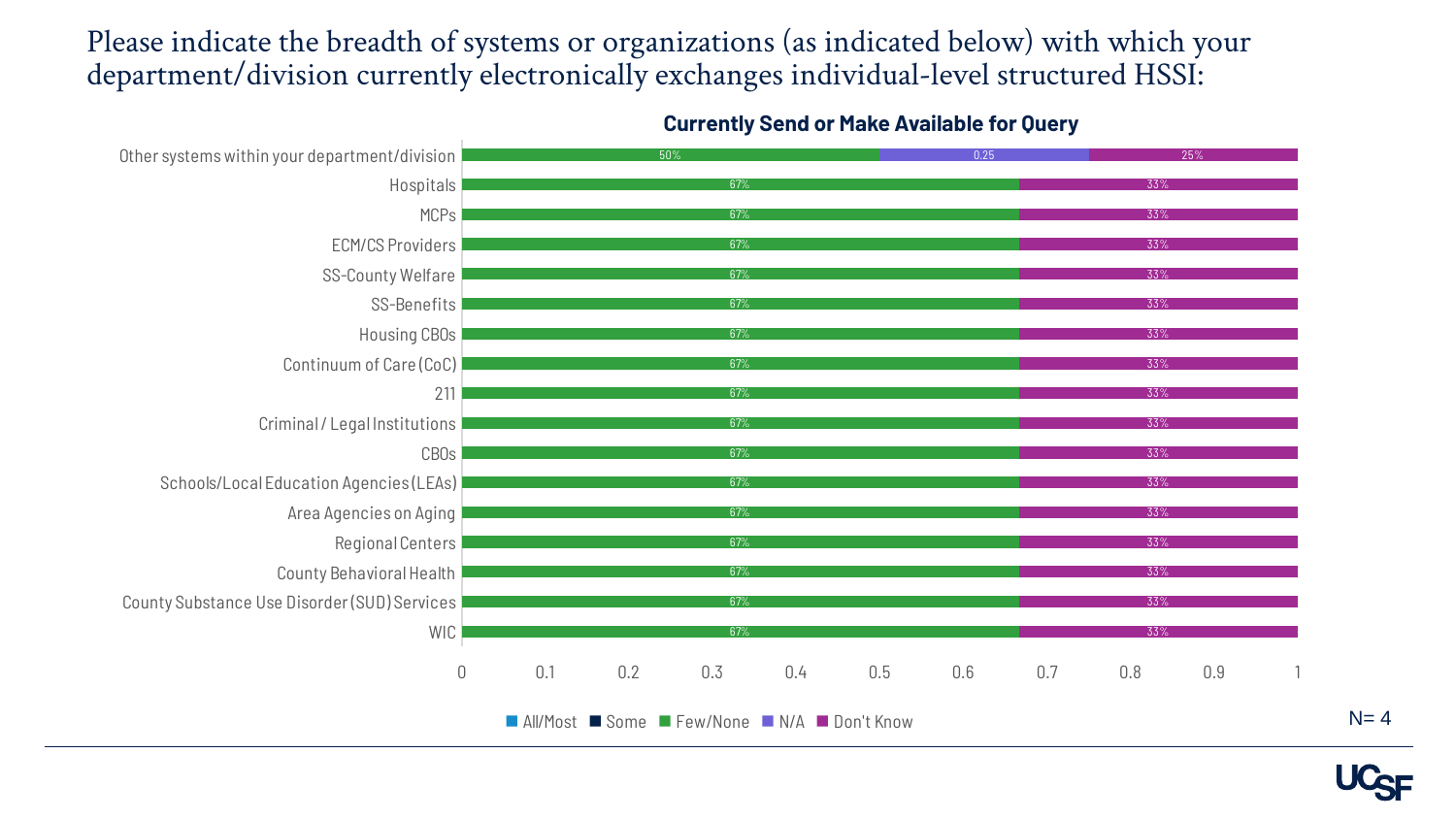

# Please indicate the breadth of systems or organizations (as indicated below) with which your department/division currently electronically exchanges individual-level structured HSSI:
Currently Send or Make Available for Query

### Chart

| Category | All/Most | Some | Few/None | N/A | Don't Know |
|---|---|---|---|---|---|
| Other systems within your department/division | None | None | 0.5 | 0.25 | 0.25 |
| Hospitals | None | None | 0.6666666666666666 | None | 0.3333333333333333 |
| MCPs | None | None | 0.6666666666666666 | None | 0.3333333333333333 |
| ECM/CS Providers | None | None | 0.6666666666666666 | None | 0.3333333333333333 |
| SS-County Welfare | None | None | 0.6666666666666666 | None | 0.3333333333333333 |
| SS-Benefits | None | None | 0.6666666666666666 | None | 0.3333333333333333 |
| Housing CBOs | None | None | 0.6666666666666666 | None | 0.3333333333333333 |
| Continuum of Care (CoC) | None | None | 0.6666666666666666 | None | 0.3333333333333333 |
| 211 | None | None | 0.6666666666666666 | None | 0.3333333333333333 |
| Criminal / Legal Institutions | None | None | 0.6666666666666666 | None | 0.3333333333333333 |
| CBOs | None | None | 0.6666666666666666 | None | 0.3333333333333333 |
| Schools/Local Education Agencies (LEAs) | None | None | 0.6666666666666666 | None | 0.3333333333333333 |
| Area Agencies on Aging | None | None | 0.6666666666666666 | None | 0.3333333333333333 |
| Regional Centers | None | None | 0.6666666666666666 | None | 0.3333333333333333 |
| County Behavioral Health | None | None | 0.6666666666666666 | None | 0.3333333333333333 |
| County Substance Use Disorder (SUD) Services | None | None | 0.6666666666666666 | None | 0.3333333333333333 |
| WIC | None | None | 0.6666666666666666 | None | 0.3333333333333333 |
N= 4